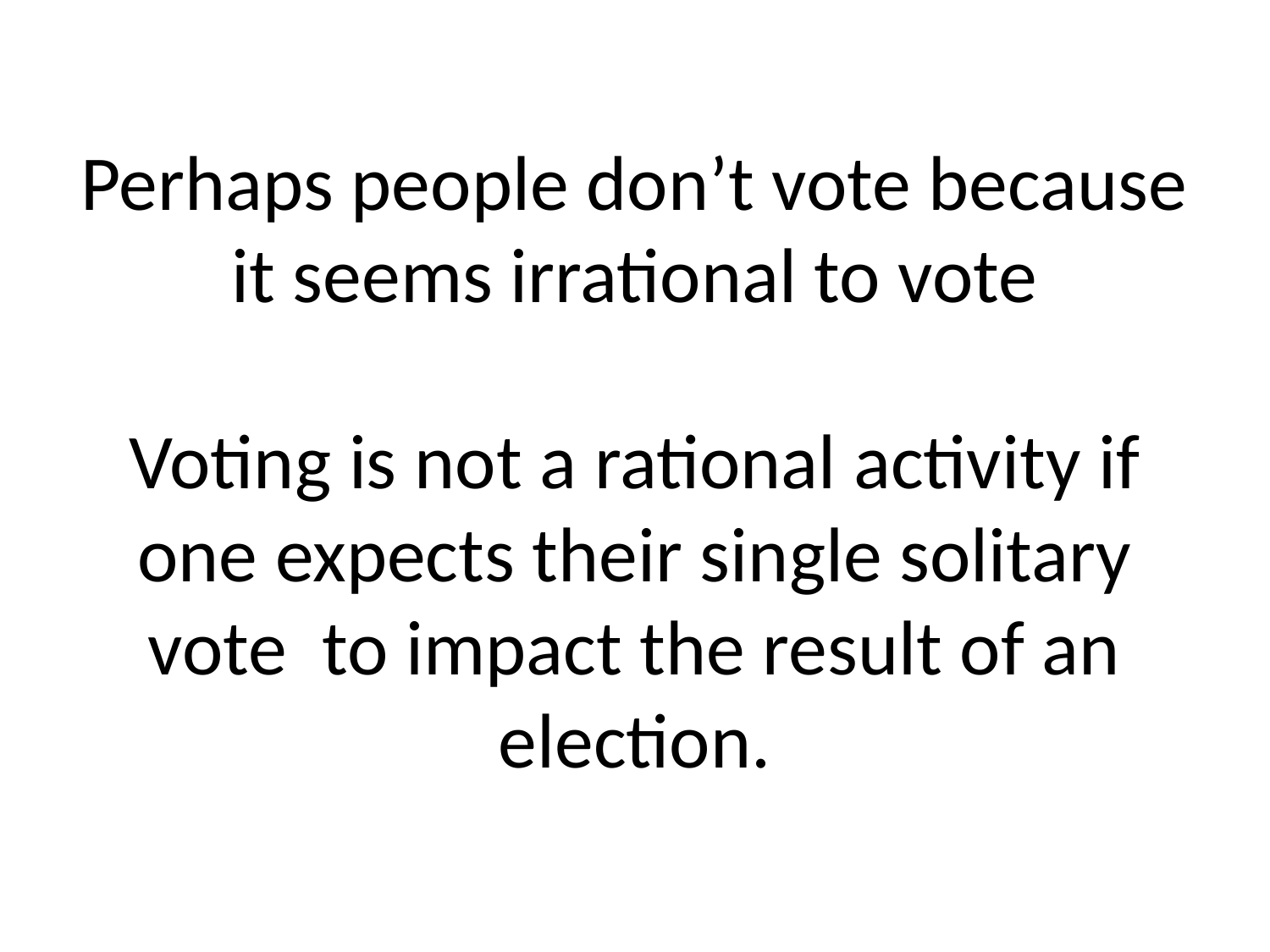

# Perhaps people don’t vote because it seems irrational to vote Voting is not a rational activity if one expects their single solitary vote  to impact the result of an election.